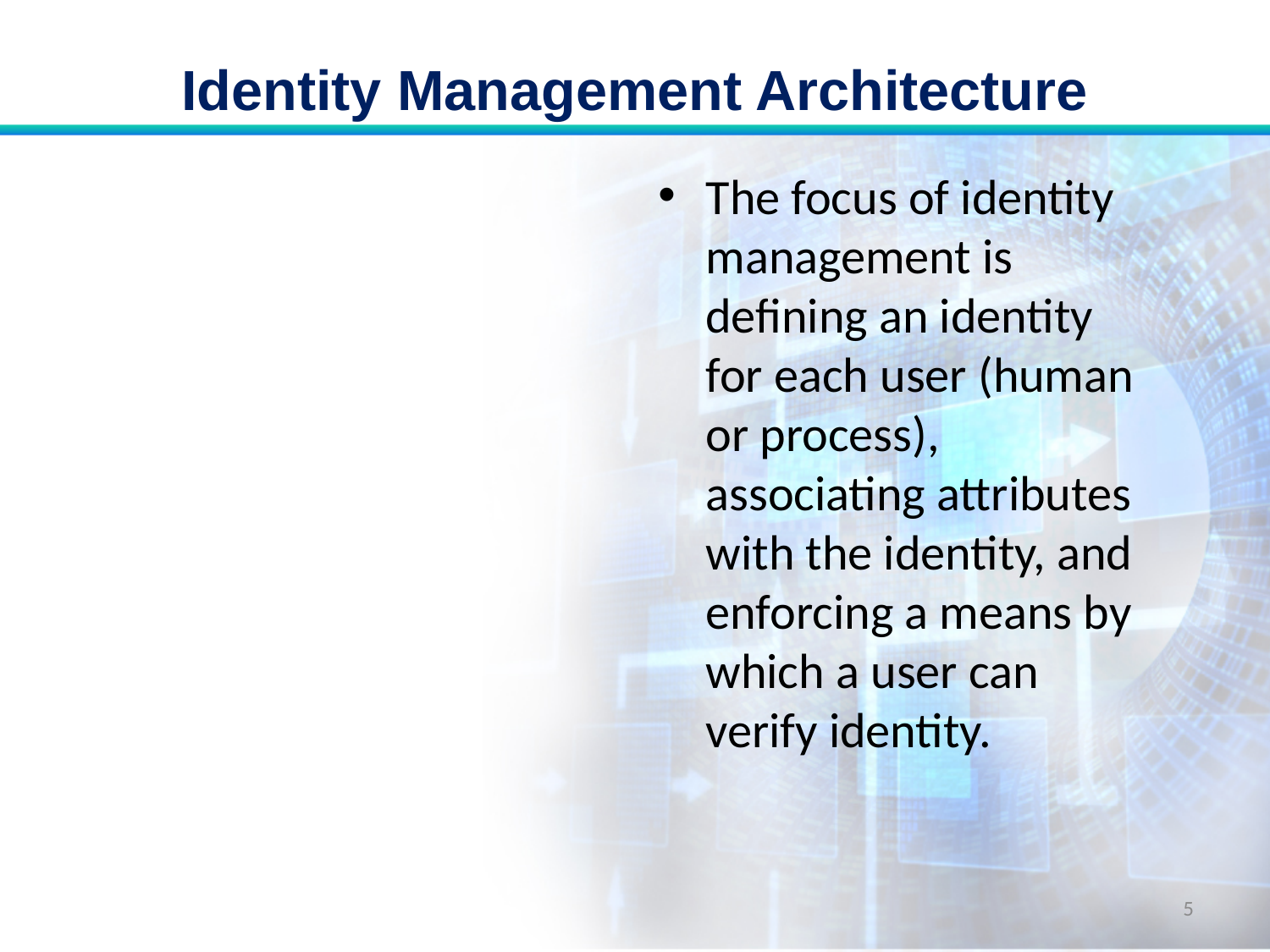

# Identity Management Architecture
The focus of identity management is defining an identity for each user (human or process), associating attributes with the identity, and enforcing a means by which a user can verify identity.
5